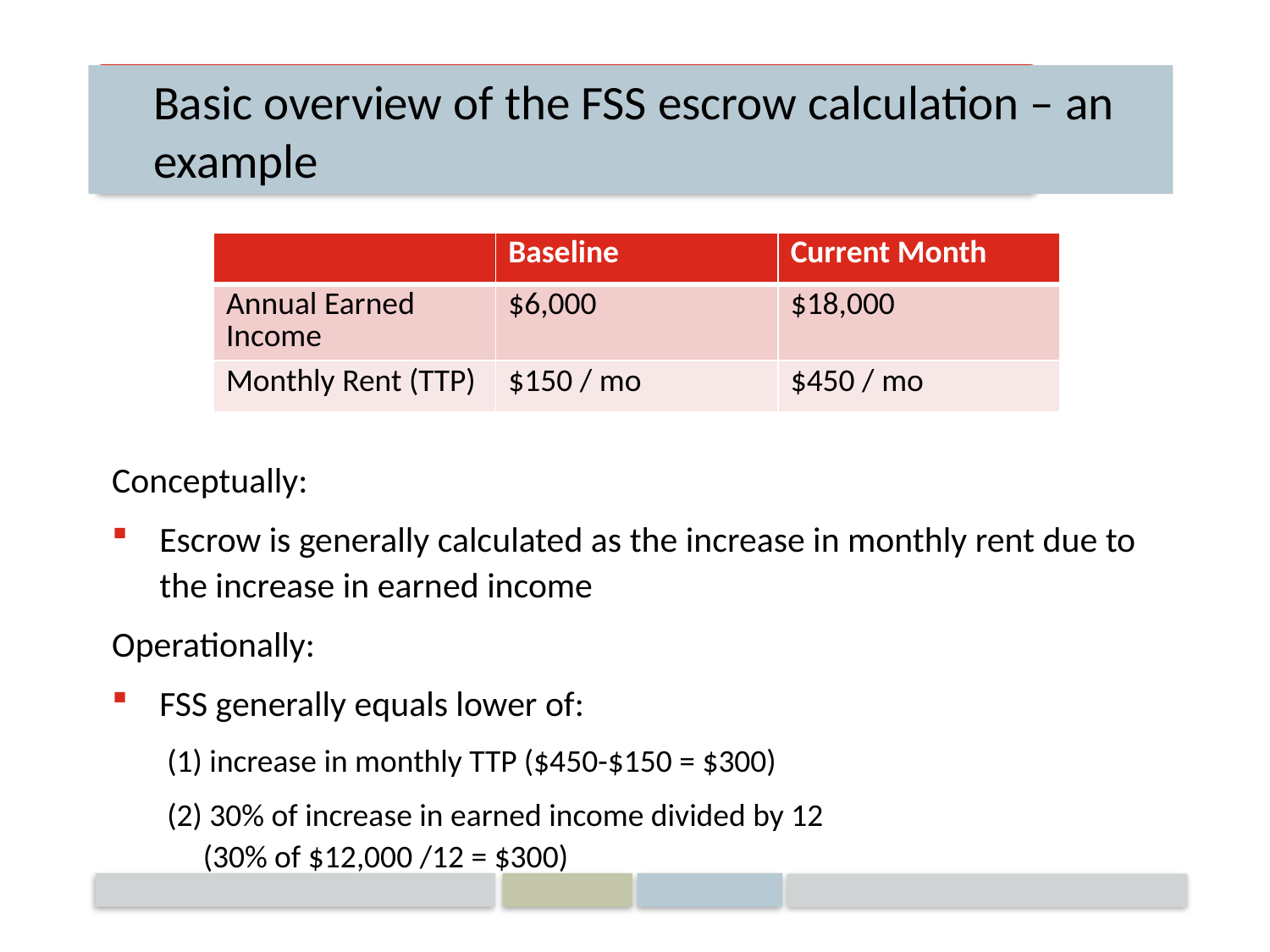

# Uses for locally generated housing funds
Basic overview of the FSS escrow calculation – an example

Conceptually:
Escrow is generally calculated as the increase in monthly rent due to the increase in earned income
Operationally:
FSS generally equals lower of:
(1) increase in monthly TTP ($450-$150 = $300)
(2) 30% of increase in earned income divided by 12
     (30% of $12,000 /12 = $300)

|  | Baseline | Current Month |
| --- | --- | --- |
| Annual Earned Income | $6,000 | $18,000 |
| Monthly Rent (TTP) | $150 / mo | $450 / mo |